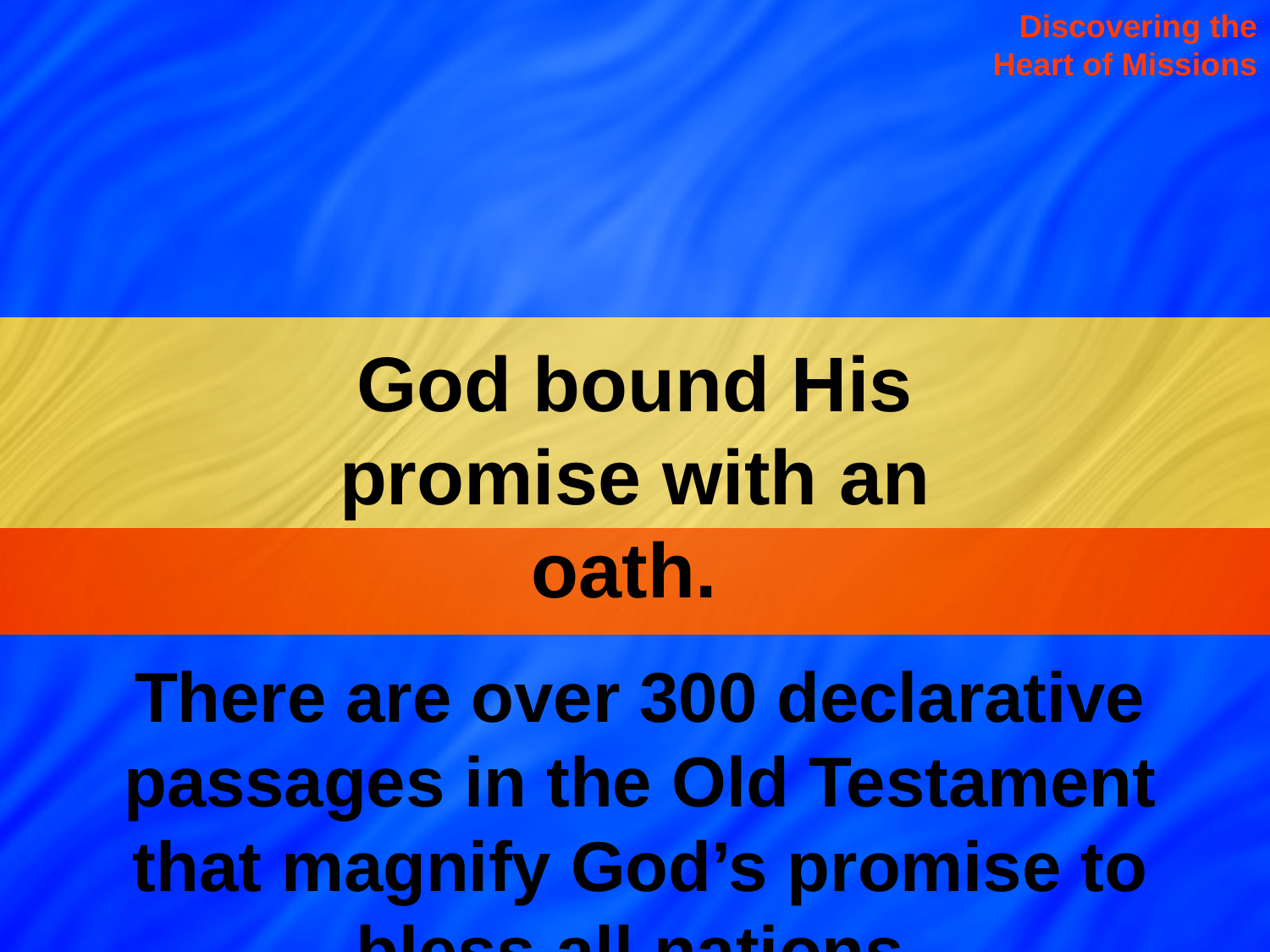

Discovering the Heart of Missions
God bound His promise with an oath.
There are over 300 declarative passages in the Old Testament that magnify God’s promise to bless all nations.